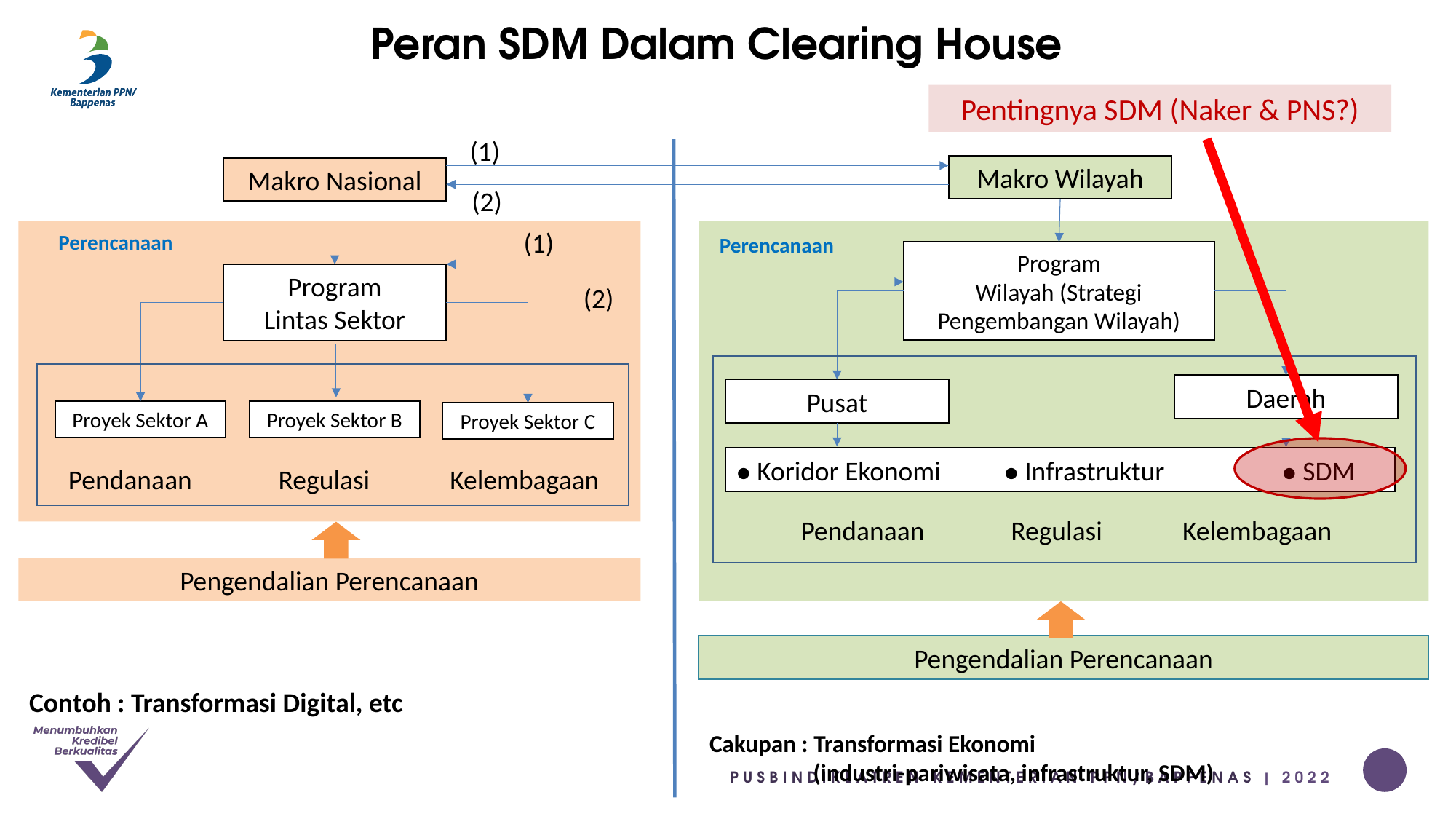

Peran SDM Dalam Clearing House
Pentingnya SDM (Naker & PNS?)
(1)
Makro Wilayah

Program
Wilayah (Strategi Pengembangan Wilayah)

Daerah
Pusat
● Koridor Ekonomi	        ● Infrastruktur		● SDM
Pendanaan              Regulasi             Kelembagaan

Pengendalian Perencanaan
Makro Nasional
(2)
(1)

Perencanaan
Perencanaan
Program
Lintas Sektor
(2)

Proyek Sektor A
Proyek Sektor B
Proyek Sektor C

Pendanaan              Regulasi             Kelembagaan

Pengendalian Perencanaan
Contoh : Transformasi Digital, etc
Cakupan : Transformasi Ekonomi
                   (industri-pariwisata, infrastruktur, SDM)
46